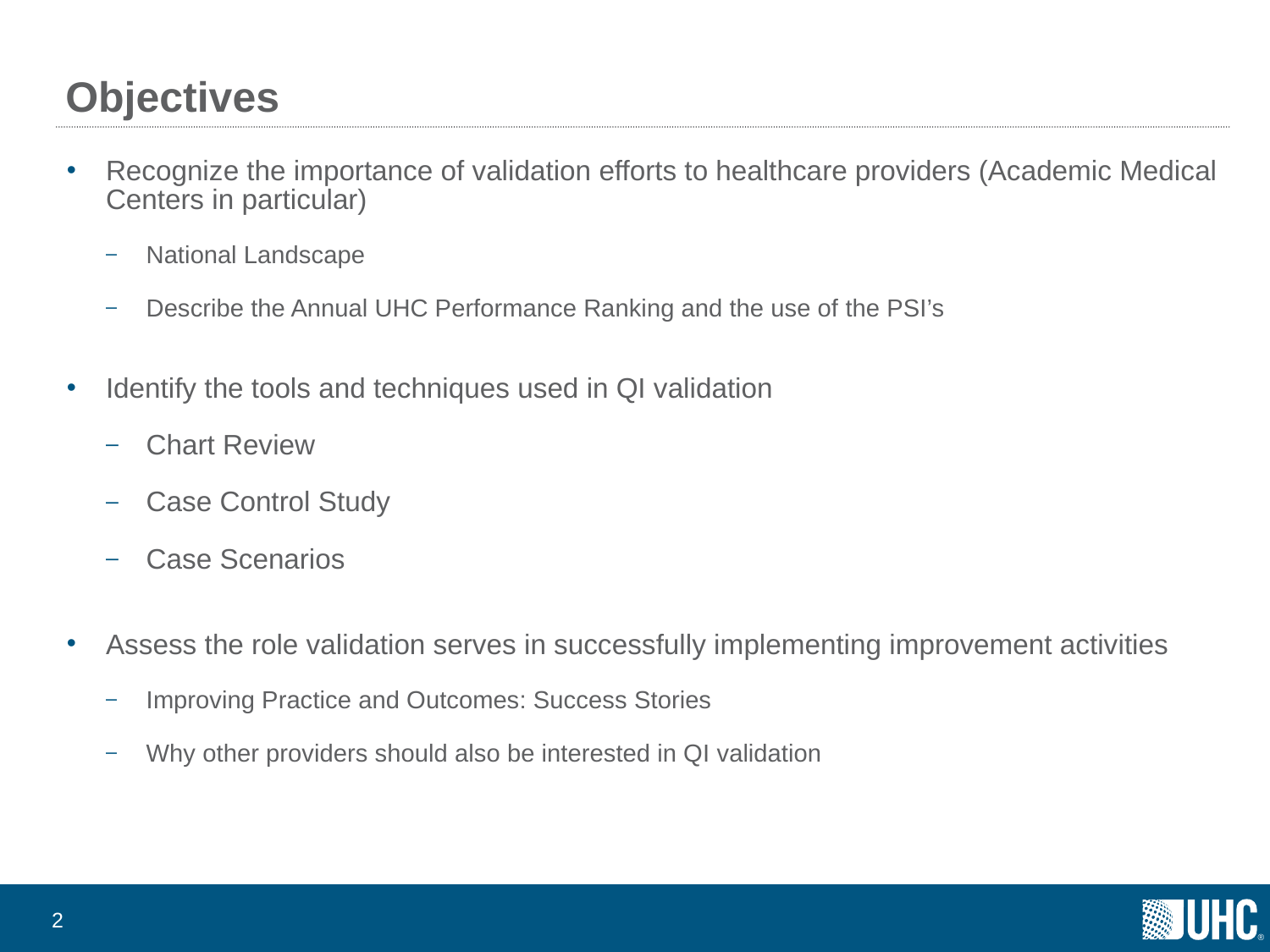

# Objectives
Recognize the importance of validation efforts to healthcare providers (Academic Medical Centers in particular)
National Landscape
Describe the Annual UHC Performance Ranking and the use of the PSI’s
Identify the tools and techniques used in QI validation
Chart Review
Case Control Study
Case Scenarios
Assess the role validation serves in successfully implementing improvement activities
Improving Practice and Outcomes: Success Stories
Why other providers should also be interested in QI validation

2